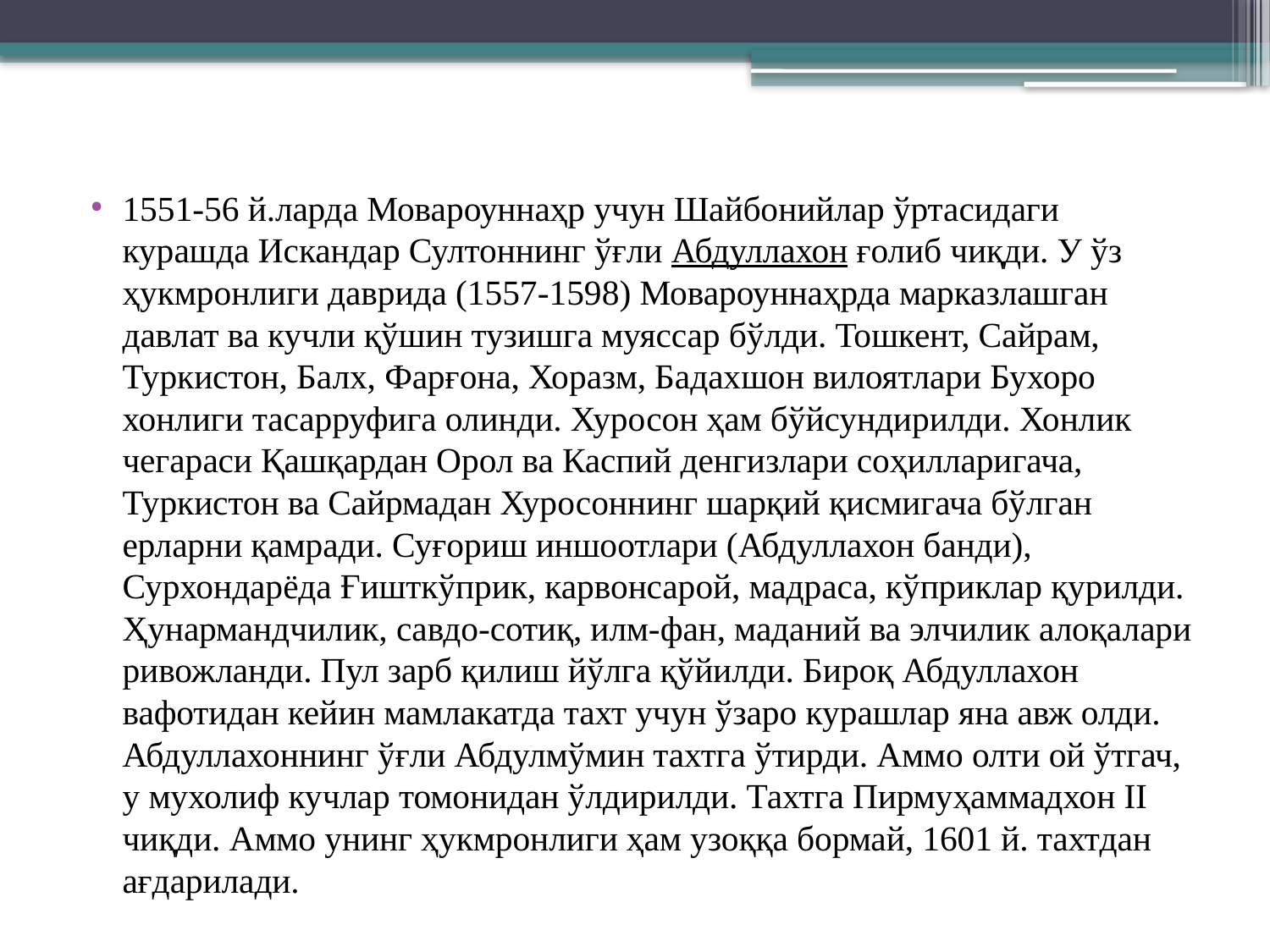

1551-56 й.ларда Мовароуннаҳр учун Шайбонийлар ўртасидаги курашда Искандар Султоннинг ўғли Абдуллахон ғолиб чиқди. У ўз ҳукмронлиги даврида (1557-1598) Мовароуннаҳрда марказлашган давлат ва кучли қўшин тузишга муяссар бўлди. Тошкент, Сайрам, Туркистон, Балх, Фарғона, Хоразм, Бадахшон вилоятлари Бухоро хонлиги тасарруфига олинди. Хуросон ҳам бўйсундирилди. Хонлик чегараси Қашқардан Орол ва Каспий денгизлари соҳилларигача, Туркистон ва Сайрмадан Хуросоннинг шарқий қисмигача бўлган ерларни қамради. Суғориш иншоотлари (Абдуллахон банди), Сурхондарёда Ғишткўприк, карвонсарой, мадраса, кўприклар қурилди. Ҳунармандчилик, савдо-сотиқ, илм-фан, маданий ва элчилик алоқалари ривожланди. Пул зарб қилиш йўлга қўйилди. Бироқ Абдуллахон вафотидан кейин мамлакатда тахт учун ўзаро курашлар яна авж олди. Абдуллахоннинг ўғли Абдулмўмин тахтга ўтирди. Аммо олти ой ўтгач, у мухолиф кучлар томонидан ўлдирилди. Тахтга Пирмуҳаммадхон II чиқди. Аммо унинг ҳукмронлиги ҳам узоққа бормай, 1601 й. тахтдан ағдарилади.